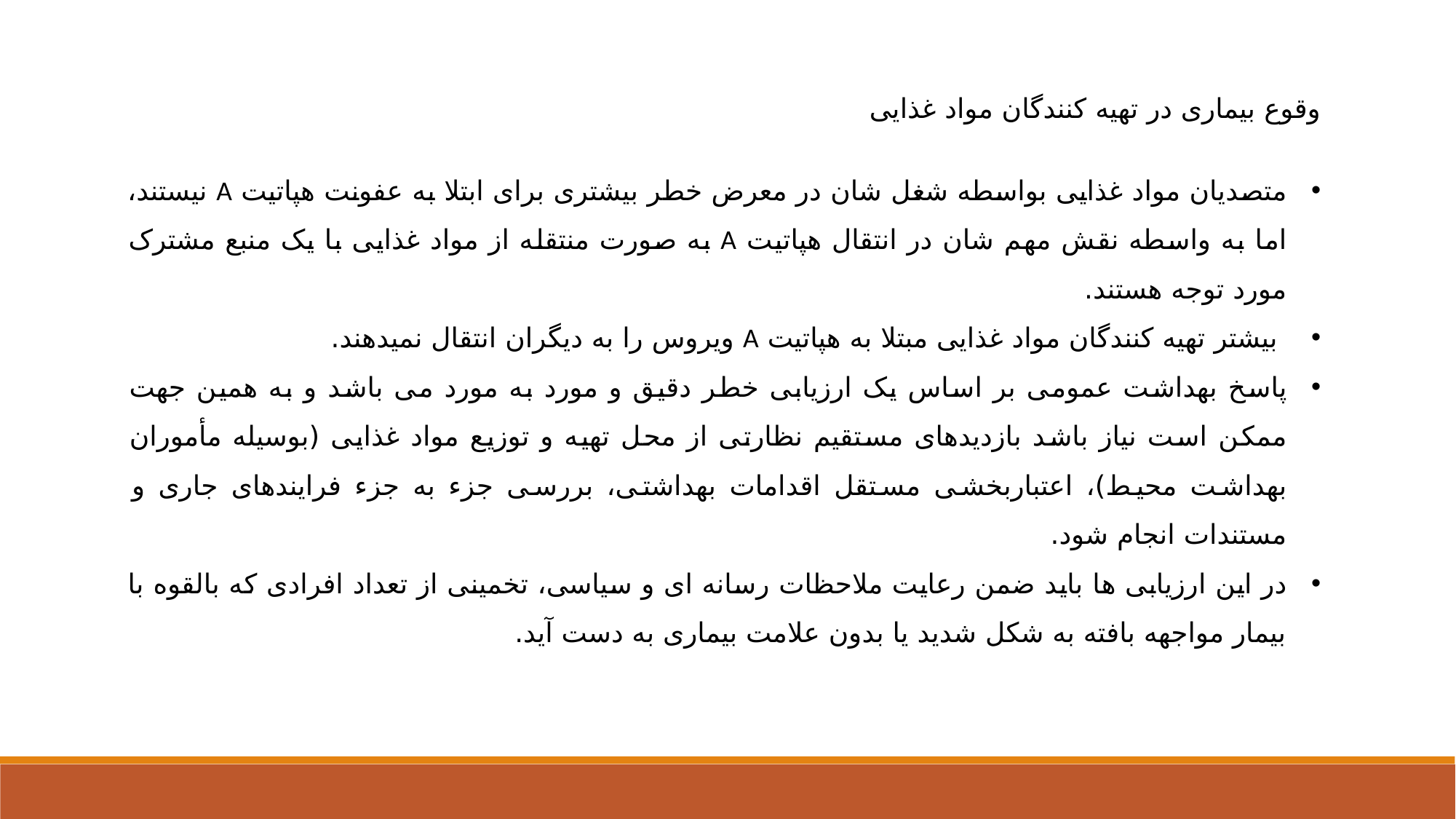

وقوع بیماری در تهیه کنندگان مواد غذایی

متصدیان مواد غذایی بواسطه شغل شان در معرض خطر بیشتری برای ابتلا به عفونت هپاتیت A نیستند، اما به واسطه نقش مهم شان در انتقال هپاتیت A به صورت منتقله از مواد غذایی با یک منبع مشترک مورد توجه هستند.
 بیشتر تهیه کنندگان مواد غذایی مبتلا به هپاتیت A ویروس را به دیگران انتقال نمیدهند.
پاسخ بهداشت عمومی بر اساس یک ارزیابی خطر دقیق و مورد به مورد می باشد و به همین جهت ممکن است نیاز باشد بازدیدهای مستقیم نظارتی از محل تهیه و توزیع مواد غذایی (بوسیله مأموران بهداشت محیط)، اعتباربخشی مستقل اقدامات بهداشتی، بررسی جزء به جزء فرایندهای جاری و مستندات انجام شود.
در این ارزیابی ها باید ضمن رعایت ملاحظات رسانه ای و سیاسی، تخمینی از تعداد افرادی که بالقوه با بیمار مواجهه بافته به شکل شدید یا بدون علامت بیماری به دست آید.